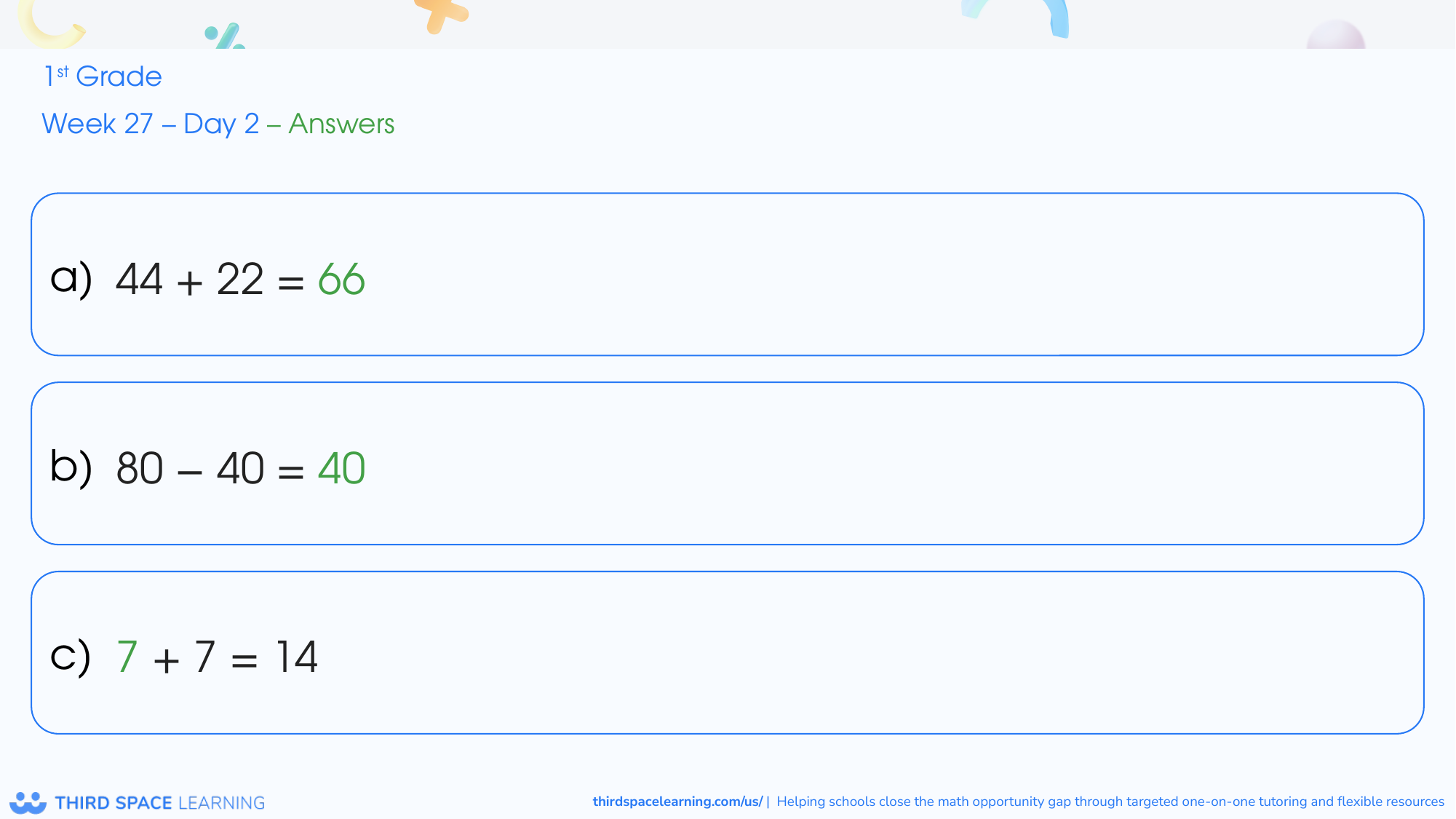

1st Grade
Week 27 – Day 2 – Answers
44 + 22 = 66
80 − 40 = 40
7 + 7 = 14